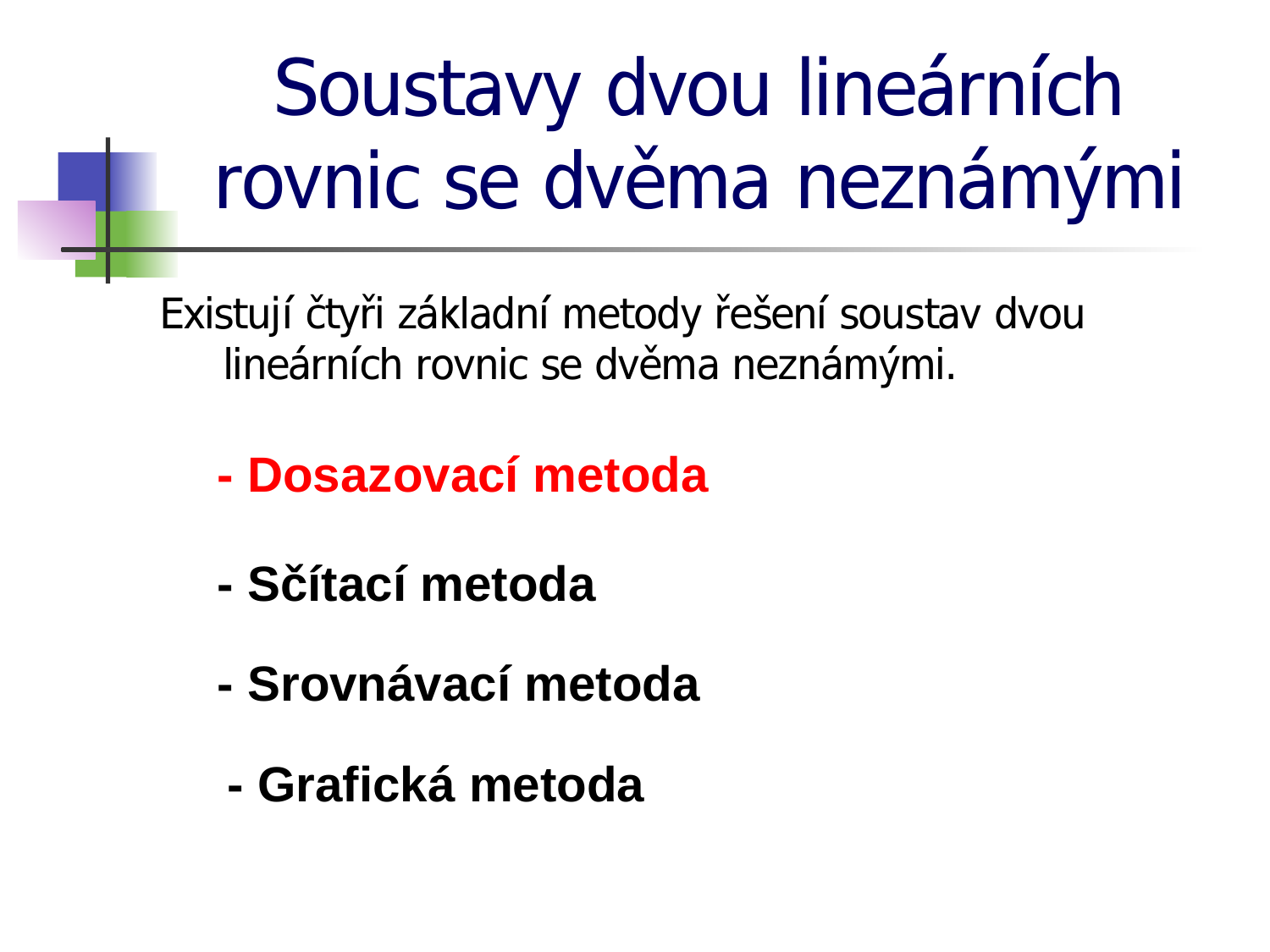

# Soustavy dvou lineárních rovnic se dvěma neznámými
Existují čtyři základní metody řešení soustav dvou lineárních rovnic se dvěma neznámými.
- Dosazovací metoda
- Sčítací metoda
- Srovnávací metoda
- Grafická metoda